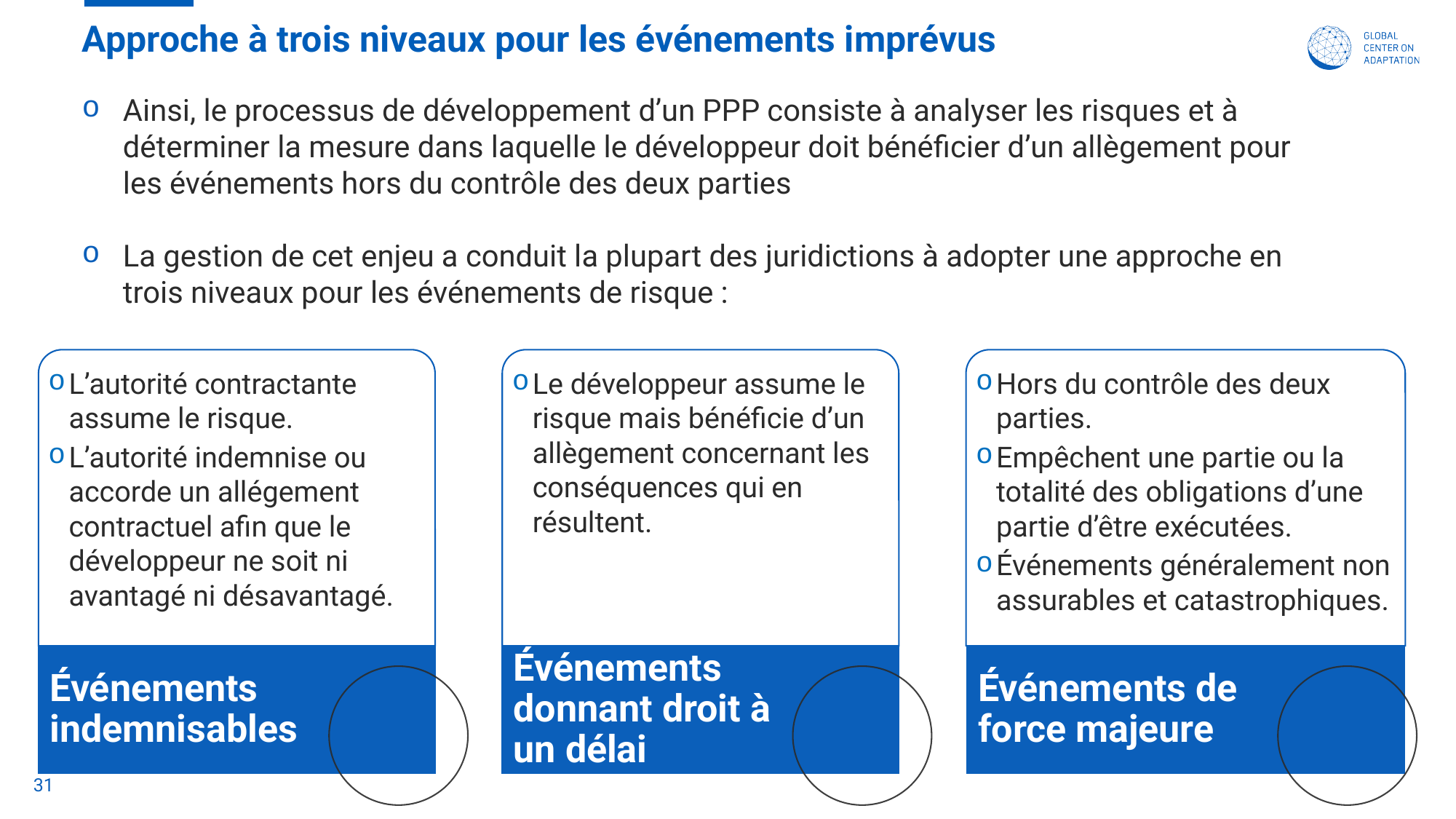

# Approche à trois niveaux pour les événements imprévus
Ainsi, le processus de développement d’un PPP consiste à analyser les risques et à déterminer la mesure dans laquelle le développeur doit bénéficier d’un allègement pour les événements hors du contrôle des deux parties

La gestion de cet enjeu a conduit la plupart des juridictions à adopter une approche en trois niveaux pour les événements de risque :
L’autorité contractante assume le risque.
L’autorité indemnise ou accorde un allégement contractuel afin que le développeur ne soit ni avantagé ni désavantagé.
Événements indemnisables
Le développeur assume le risque mais bénéficie d’un allègement concernant les conséquences qui en résultent.
Événements donnant droit à un délai
Hors du contrôle des deux parties.
Empêchent une partie ou la totalité des obligations d’une partie d’être exécutées.
Événements généralement non assurables et catastrophiques.
Événements de force majeure